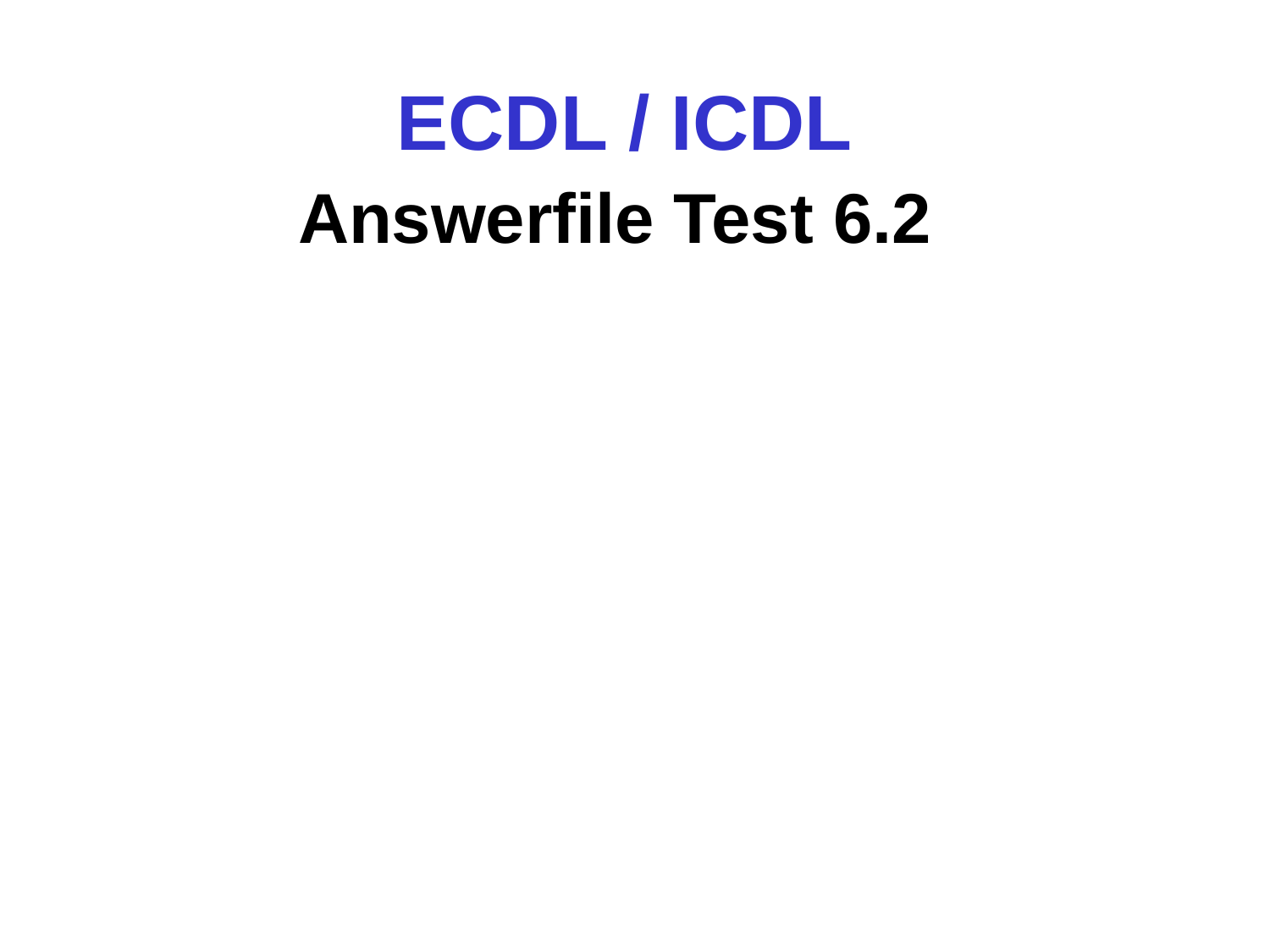

# ECDL / ICDL Answerfile Test 6.2

Candidate Identification